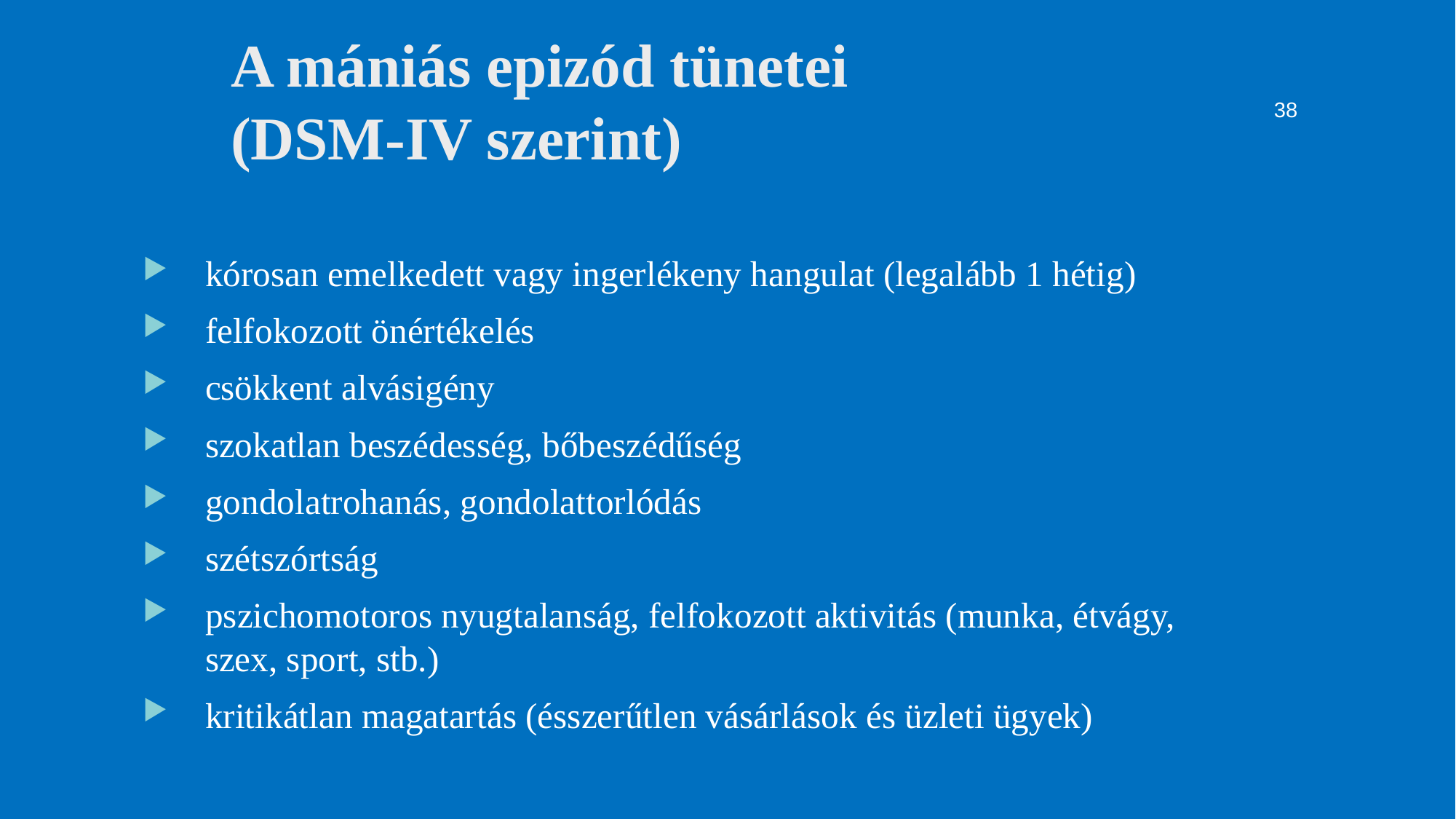

# A mániás epizód tünetei (DSM-IV szerint)
38
kórosan emelkedett vagy ingerlékeny hangulat (legalább 1 hétig)
felfokozott önértékelés
csökkent alvásigény
szokatlan beszédesség, bőbeszédűség
gondolatrohanás, gondolattorlódás
szétszórtság
pszichomotoros nyugtalanság, felfokozott aktivitás (munka, étvágy, szex, sport, stb.)
kritikátlan magatartás (ésszerűtlen vásárlások és üzleti ügyek)